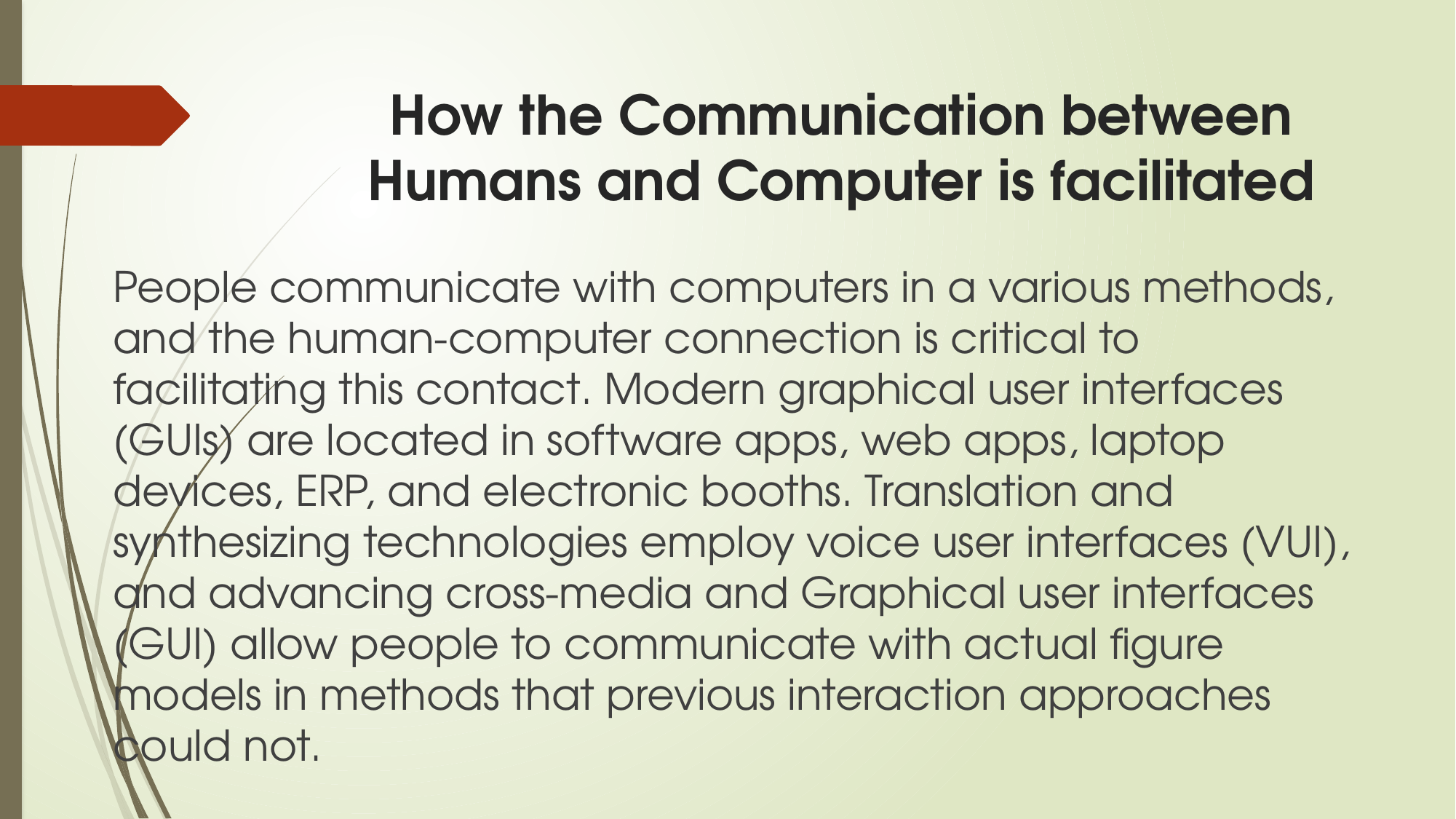

# How the Communication between Humans and Computer is facilitated
People communicate with computers in a various methods, and the human-computer connection is critical to facilitating this contact. Modern graphical user interfaces (GUIs) are located in software apps, web apps, laptop devices, ERP, and electronic booths. Translation and synthesizing technologies employ voice user interfaces (VUI), and advancing cross-media and Graphical user interfaces (GUI) allow people to communicate with actual figure models in methods that previous interaction approaches could not.